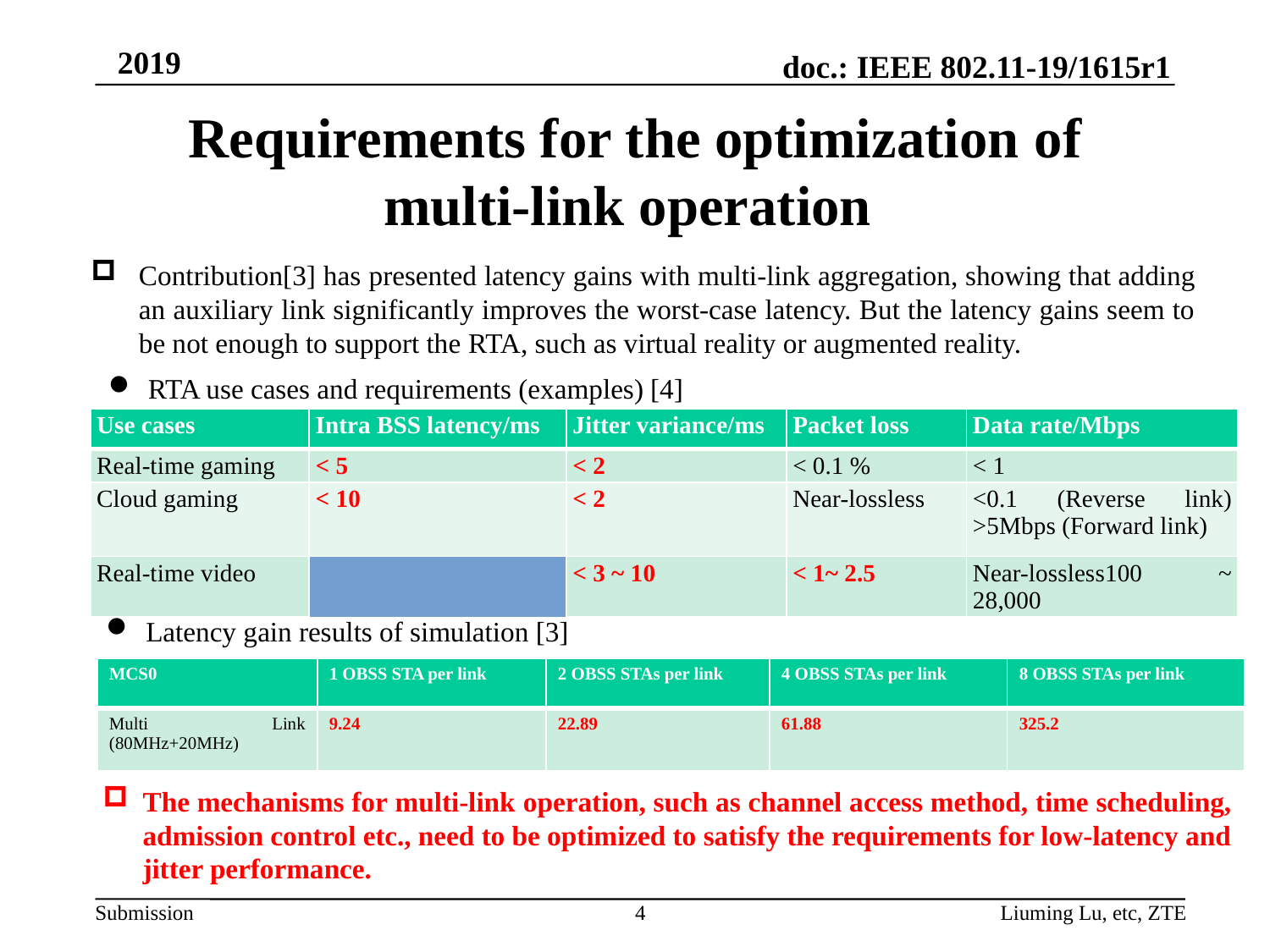

# Requirements for the optimization of multi-link operation
Contribution[3] has presented latency gains with multi-link aggregation, showing that adding an auxiliary link significantly improves the worst-case latency. But the latency gains seem to be not enough to support the RTA, such as virtual reality or augmented reality.

RTA use cases and requirements (examples) [4]

| Use cases |  | Intra BSS latency/ms | Jitter variance/ms | Packet loss | Data rate/Mbps |
| --- | --- | --- | --- | --- | --- |
| Real-time gaming |  | < 5 | < 2 | < 0.1 % | < 1 |
| Cloud gaming |  | < 10 | < 2 | Near-lossless | <0.1 (Reverse link) >5Mbps (Forward link) |
| Real-time video |  | < 3 ~ 10 | < 1~ 2.5 | Near-lossless | 100 ~ 28,000 |
Latency gain results of simulation [3]

| MCS0 | 1 OBSS STA per link | 2 OBSS STAs per link | 4 OBSS STAs per link | 8 OBSS STAs per link |
| --- | --- | --- | --- | --- |
| Multi Link (80MHz+20MHz) | 9.24 | 22.89 | 61.88 | 325.2 |
The mechanisms for multi-link operation, such as channel access method, time scheduling, admission control etc., need to be optimized to satisfy the requirements for low-latency and jitter performance.
4
Liuming Lu, etc, ZTE